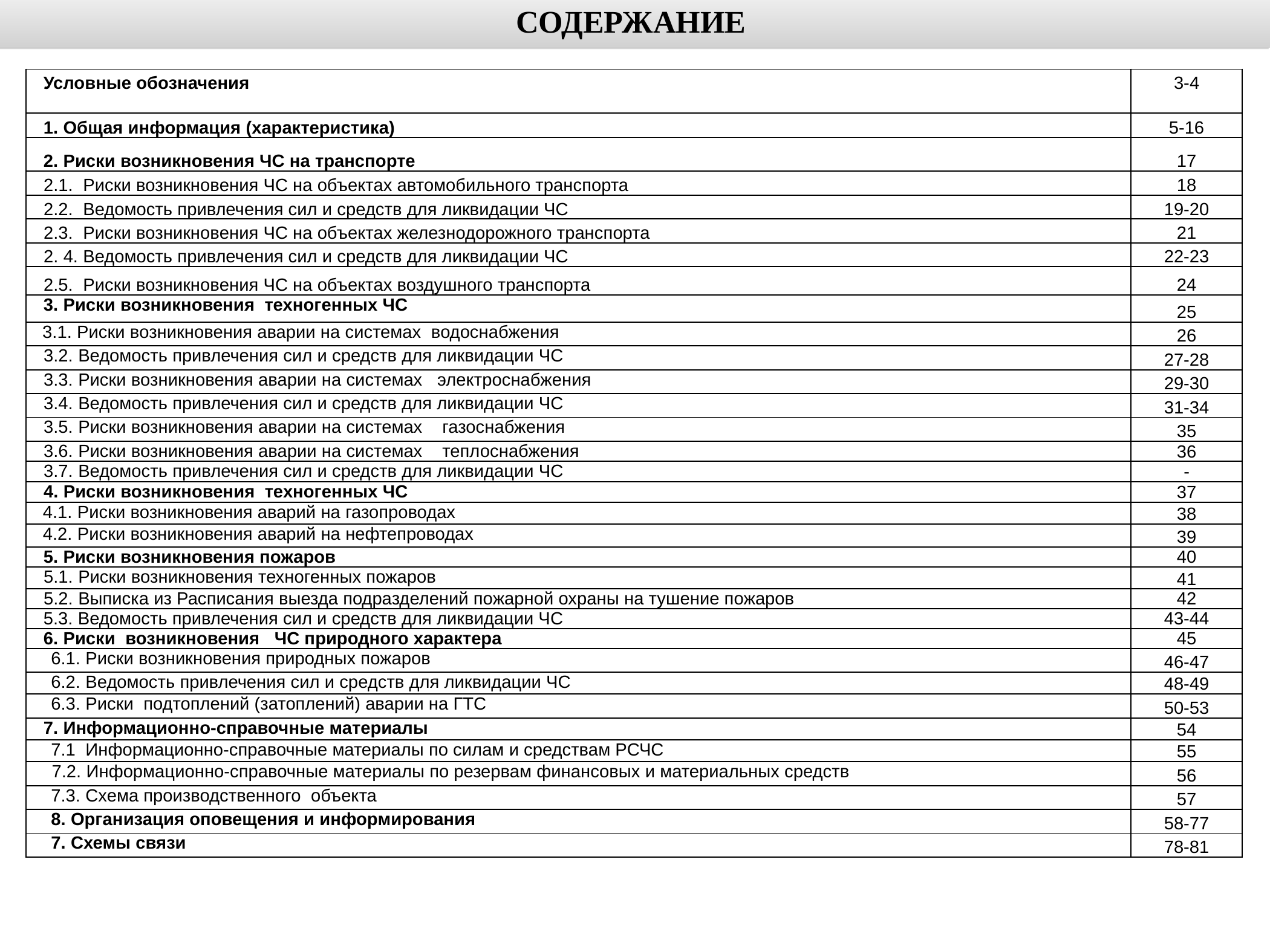

СОДЕРЖАНИЕ
| Условные обозначения | 3-4 |
| --- | --- |
| 1. Общая информация (характеристика) | 5-16 |
| 2. Риски возникновения ЧС на транспорте | 17 |
| 2.1. Риски возникновения ЧС на объектах автомобильного транспорта | 18 |
| 2.2. Ведомость привлечения сил и средств для ликвидации ЧС | 19-20 |
| 2.3. Риски возникновения ЧС на объектах железнодорожного транспорта | 21 |
| 2. 4. Ведомость привлечения сил и средств для ликвидации ЧС | 22-23 |
| 2.5. Риски возникновения ЧС на объектах воздушного транспорта | 24 |
| 3. Риски возникновения техногенных ЧС | 25 |
| 3.1. Риски возникновения аварии на системах водоснабжения | 26 |
| 3.2. Ведомость привлечения сил и средств для ликвидации ЧС | 27-28 |
| 3.3. Риски возникновения аварии на системах электроснабжения | 29-30 |
| 3.4. Ведомость привлечения сил и средств для ликвидации ЧС | 31-34 |
| 3.5. Риски возникновения аварии на системах газоснабжения | 35 |
| 3.6. Риски возникновения аварии на системах теплоснабжения | 36 |
| 3.7. Ведомость привлечения сил и средств для ликвидации ЧС | - |
| 4. Риски возникновения техногенных ЧС | 37 |
| 4.1. Риски возникновения аварий на газопроводах | 38 |
| 4.2. Риски возникновения аварий на нефтепроводах | 39 |
| 5. Риски возникновения пожаров | 40 |
| 5.1. Риски возникновения техногенных пожаров | 41 |
| 5.2. Выписка из Расписания выезда подразделений пожарной охраны на тушение пожаров | 42 |
| 5.3. Ведомость привлечения сил и средств для ликвидации ЧС | 43-44 |
| 6. Риски возникновения ЧС природного характера | 45 |
| 6.1. Риски возникновения природных пожаров | 46-47 |
| 6.2. Ведомость привлечения сил и средств для ликвидации ЧС | 48-49 |
| 6.3. Риски подтоплений (затоплений) аварии на ГТС | 50-53 |
| 7. Информационно-справочные материалы | 54 |
| 7.1 Информационно-справочные материалы по силам и средствам РСЧС | 55 |
| 7.2. Информационно-справочные материалы по резервам финансовых и материальных средств | 56 |
| 7.3. Схема производственного объекта | 57 |
| 8. Организация оповещения и информирования | 58-77 |
| 7. Схемы связи | 78-81 |